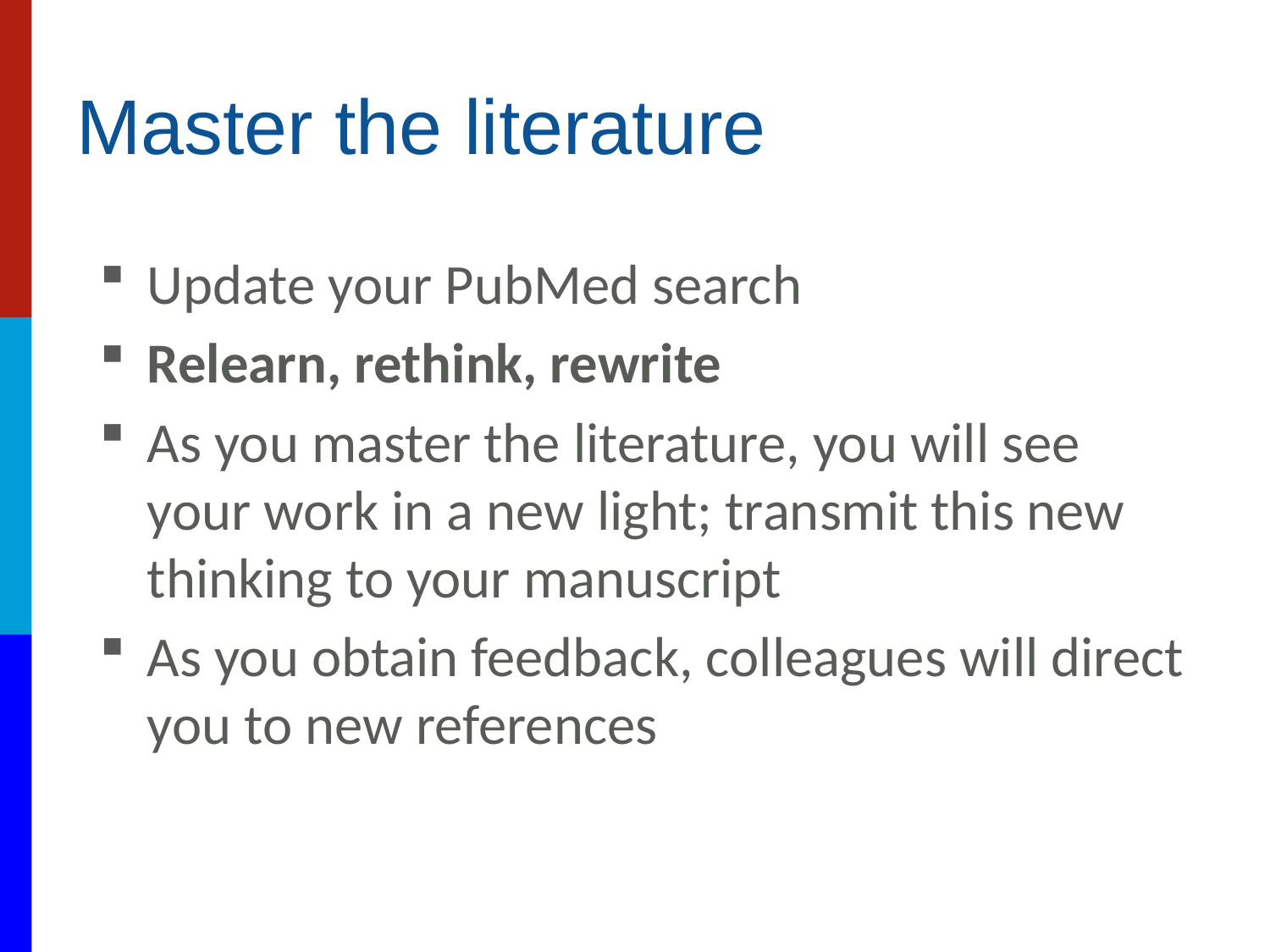

# Master the literature
Update your PubMed search
Relearn, rethink, rewrite
As you master the literature, you will see your work in a new light; transmit this new thinking to your manuscript
As you obtain feedback, colleagues will direct you to new references